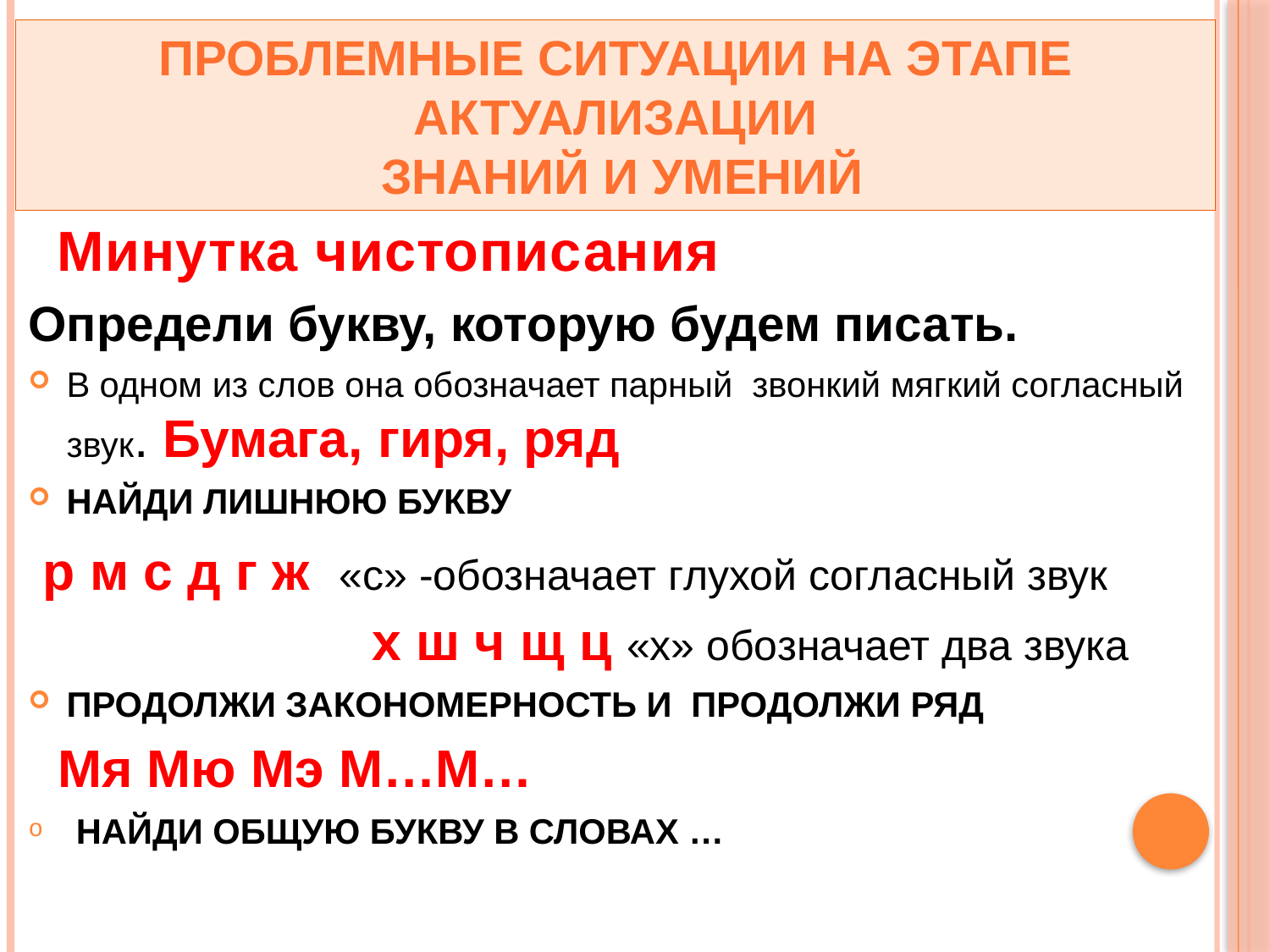

Проблемные ситуации на этапе актуализации
 знаний и умений
# Минутка чистописания
Определи букву, которую будем писать.
В одном из слов она обозначает парный  звонкий мягкий согласный звук. Бумага, гиря, ряд
Найди лишнюю букву
 р м с д г ж  «с» -обозначает глухой согласный звук                                        х ш ч щ ц «х» обозначает два звука
продолжи закономерность и  продолжи ряд
  Мя Мю Мэ М…М…
Найди общую букву в словах …